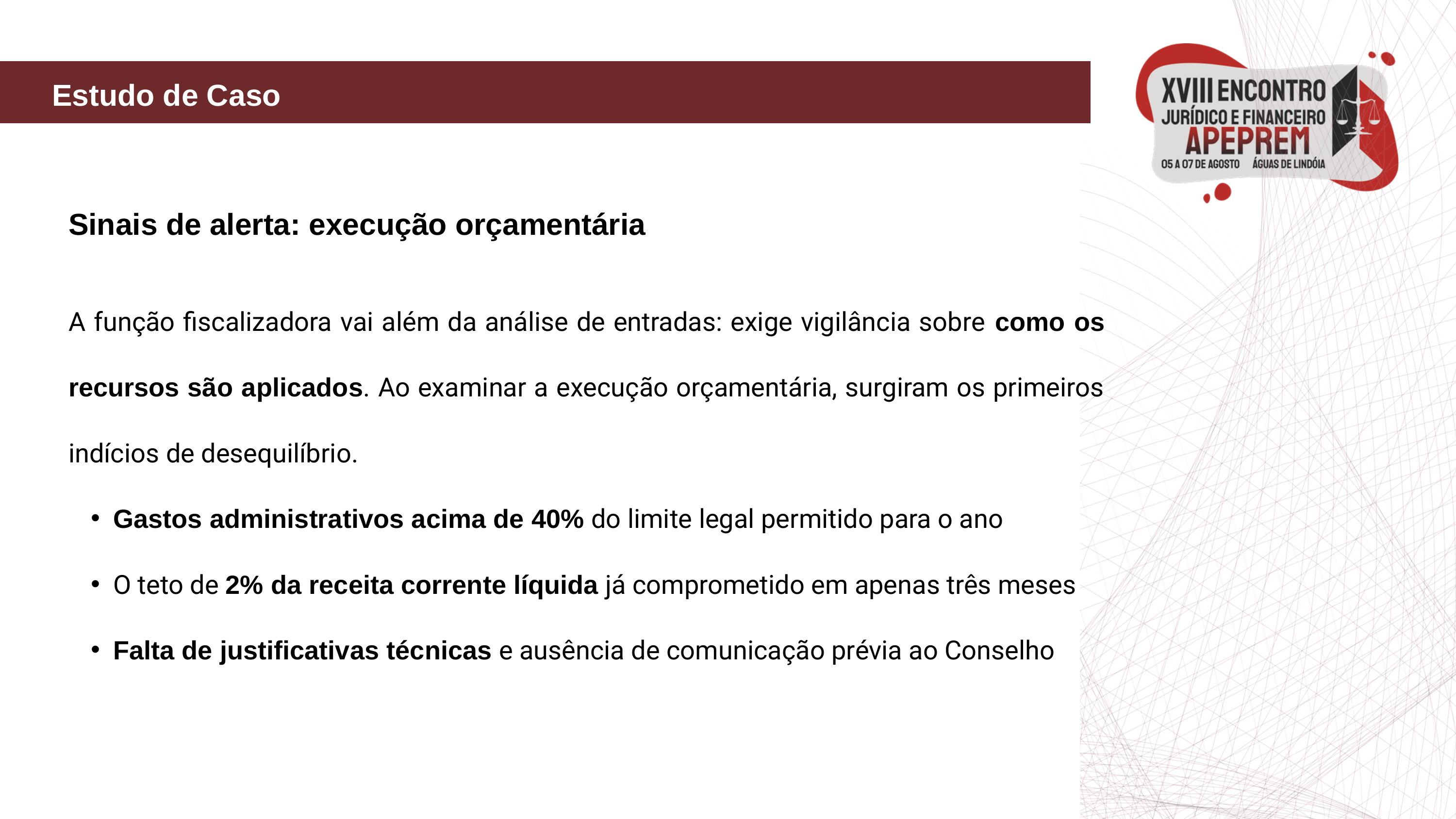

Estudo de Caso
Sinais de alerta: execução orçamentária
A função fiscalizadora vai além da análise de entradas: exige vigilância sobre como os recursos são aplicados. Ao examinar a execução orçamentária, surgiram os primeiros indícios de desequilíbrio.
Gastos administrativos acima de 40% do limite legal permitido para o ano
O teto de 2% da receita corrente líquida já comprometido em apenas três meses
Falta de justificativas técnicas e ausência de comunicação prévia ao Conselho